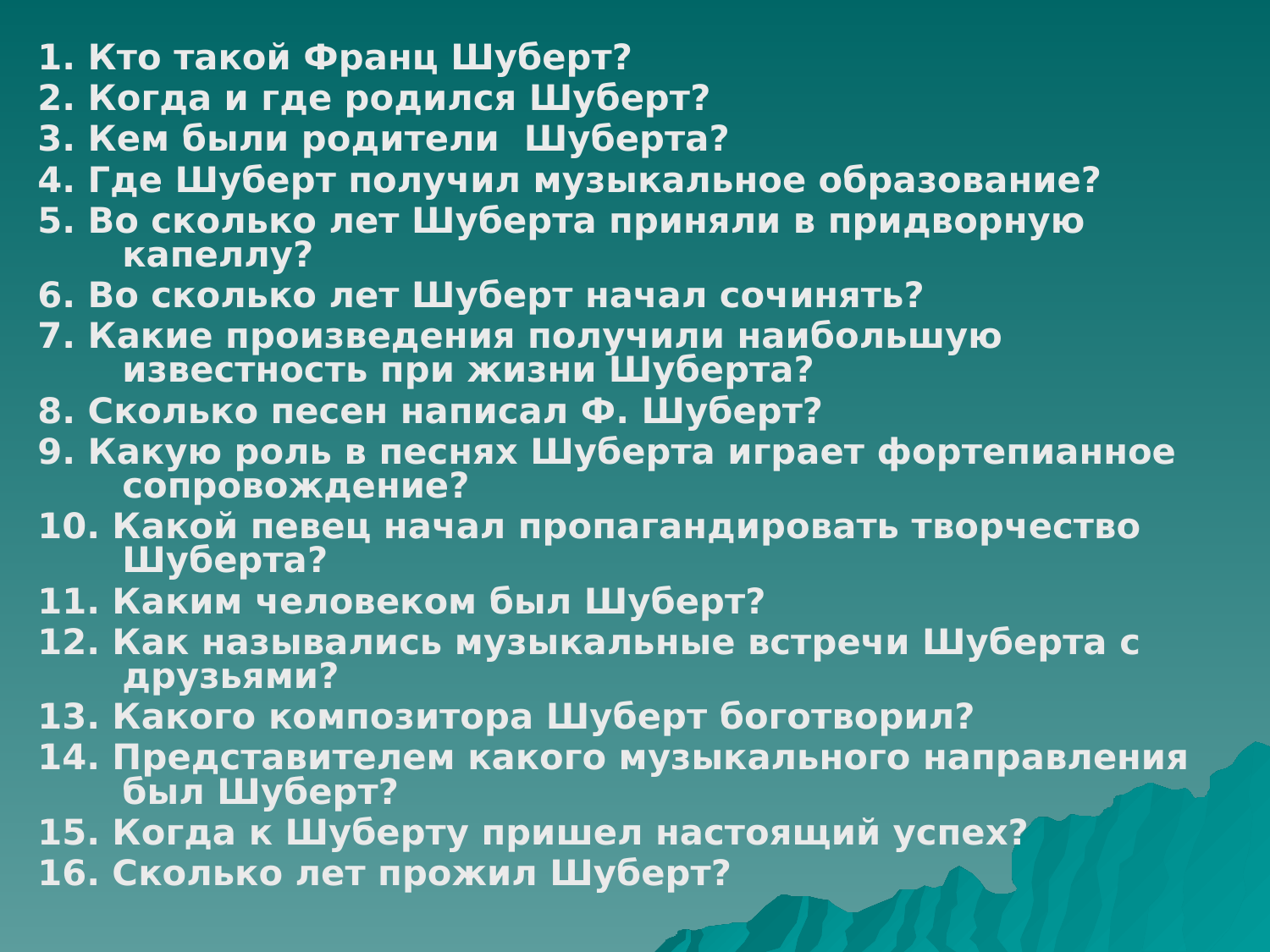

1. Кто такой Франц Шуберт?
2. Когда и где родился Шуберт?
3. Кем были родители  Шуберта?
4. Где Шуберт получил музыкальное образование?
5. Во сколько лет Шуберта приняли в придворную капеллу?
6. Во сколько лет Шуберт начал сочинять?
7. Какие произведения получили наибольшую известность при жизни Шуберта?
8. Сколько песен написал Ф. Шуберт?
9. Какую роль в песнях Шуберта играет фортепианное сопровождение?
10. Какой певец начал пропагандировать творчество Шуберта?
11. Каким человеком был Шуберт?
12. Как назывались музыкальные встречи Шуберта с друзьями?
13. Какого композитора Шуберт боготворил?
14. Представителем какого музыкального направления был Шуберт?
15. Когда к Шуберту пришел настоящий успех?
16. Сколько лет прожил Шуберт?